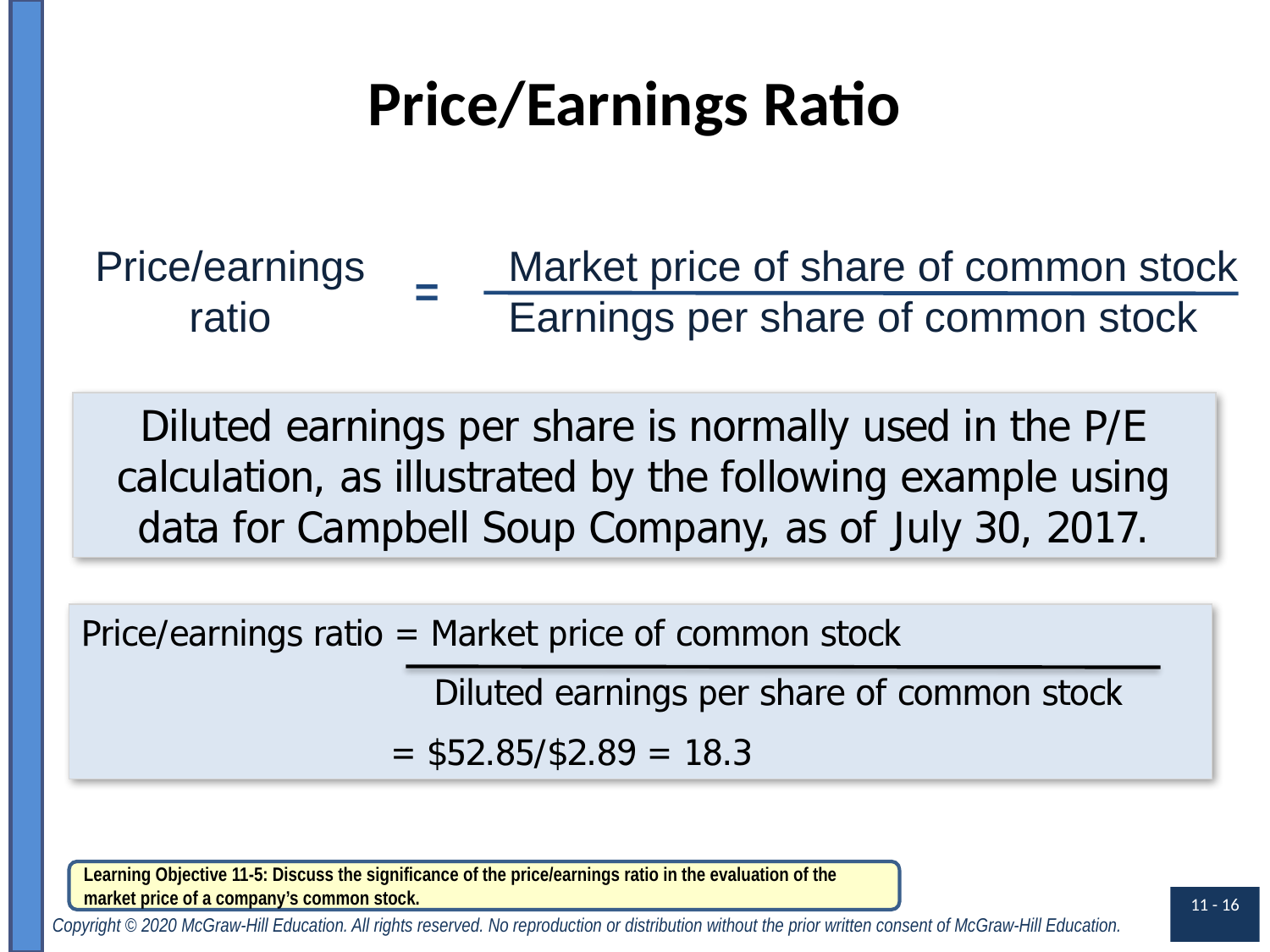

# Price/Earnings Ratio
Price/earnings
ratio
Market price of share of common stock
Earnings per share of common stock
=

Diluted earnings per share is normally used in the P/E calculation, as illustrated by the following example using data for Campbell Soup Company, as of July 30, 2017.
Price/earnings ratio = Market price of common stock
		         Diluted earnings per share of common stock
		     = $52.85/$2.89 = 18.3

Learning Objective 11-5: Discuss the significance of the price/earnings ratio in the evaluation of the market price of a company’s common stock.